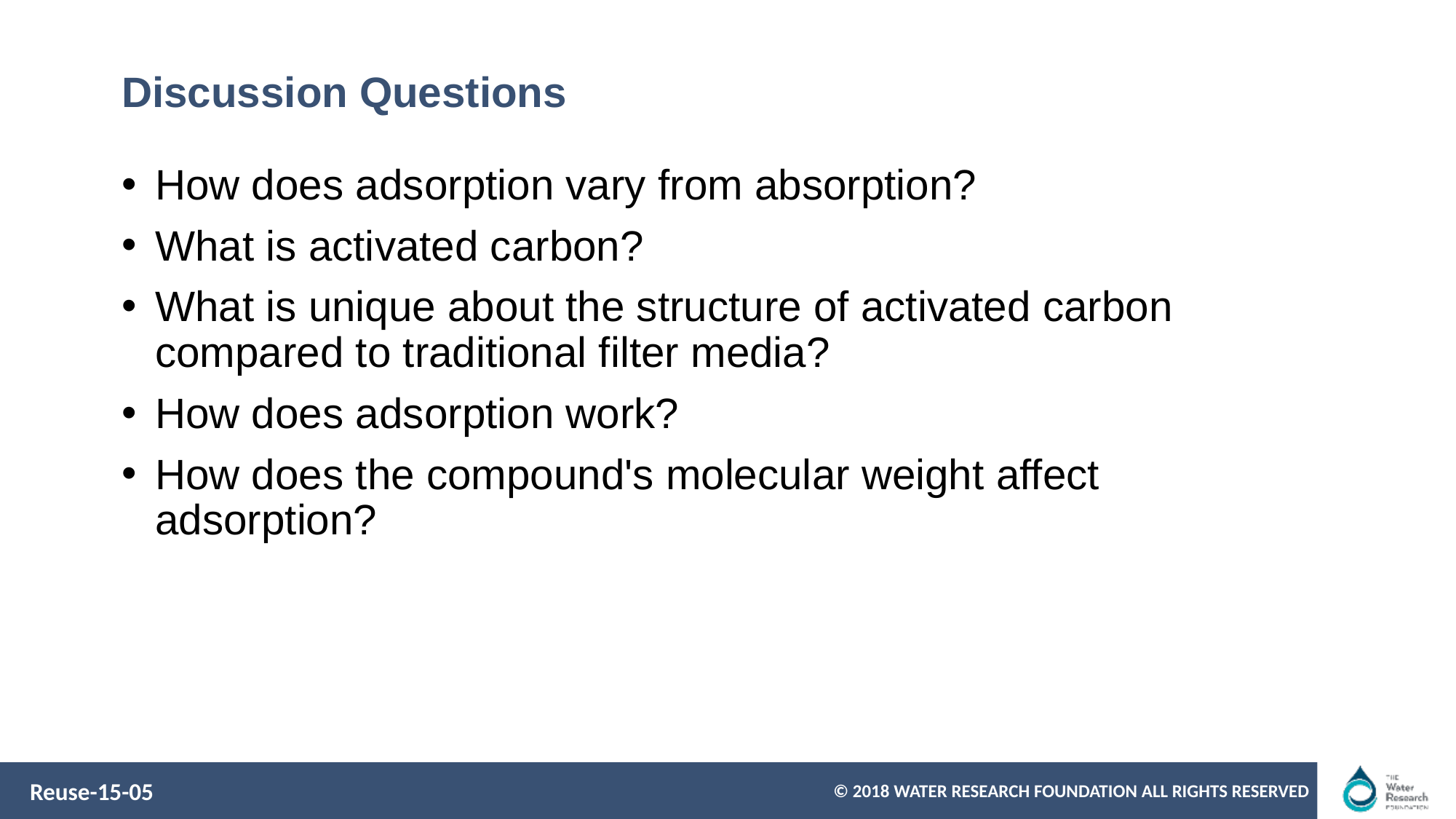

# Discussion Questions
How does adsorption vary from absorption?
What is activated carbon?
What is unique about the structure of activated carbon compared to traditional filter media?
How does adsorption work?
How does the compound's molecular weight affect adsorption?